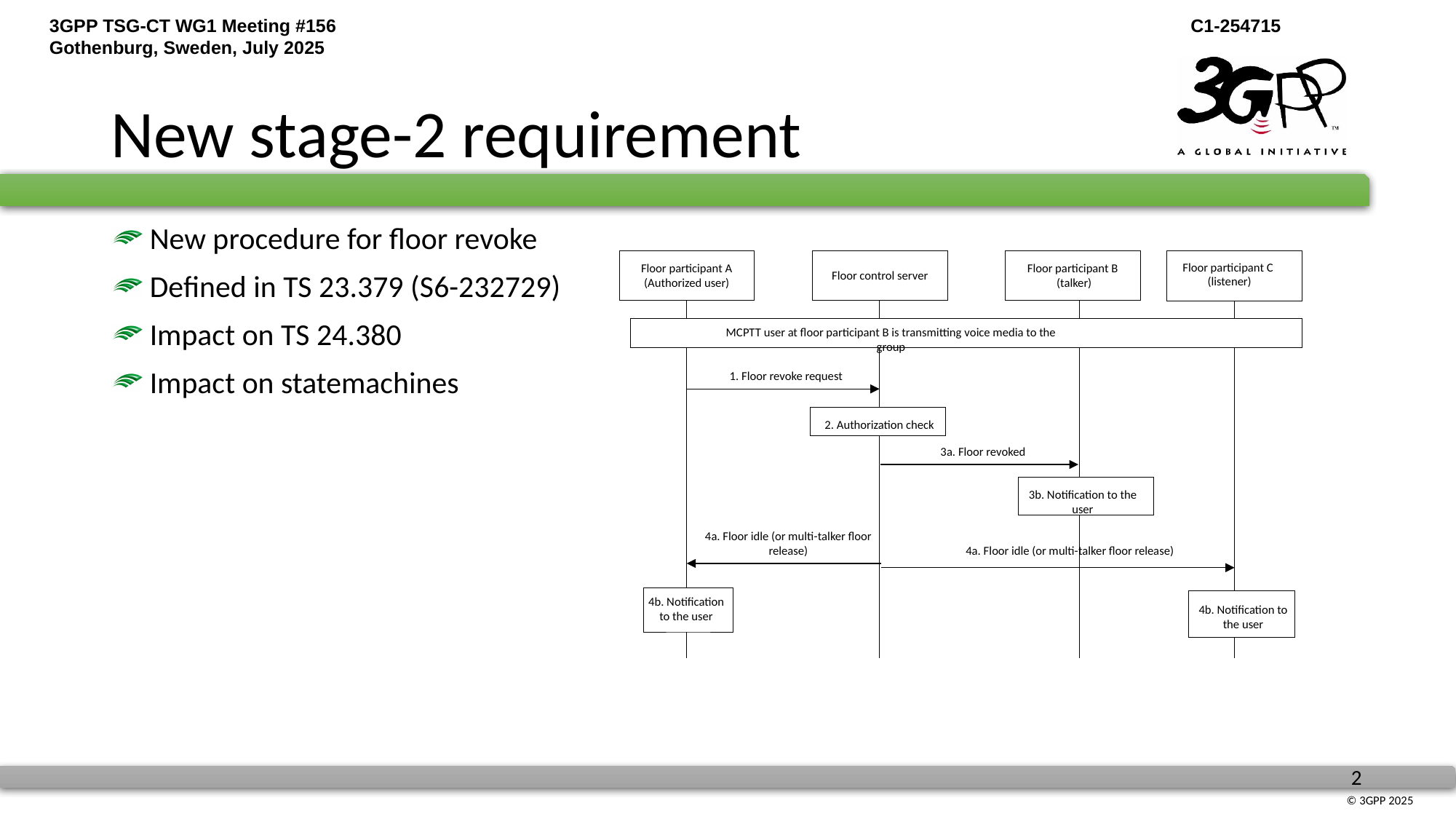

# New stage-2 requirement
 New procedure for floor revoke
 Defined in TS 23.379 (S6-232729)
 Impact on TS 24.380
 Impact on statemachines

Floor participant C
 (listener)
Floor participant A
(Authorized user)
Floor participant B
 (talker)
Floor control server

MCPTT user at floor participant B is transmitting voice media to the group
1. Floor revoke request

2. Authorization check
3a. Floor revoked

3b. Notification to the user
4a. Floor idle (or multi-talker floor release)
4a. Floor idle (or multi-talker floor release)

4b. Notification to the user

4b. Notification to the user